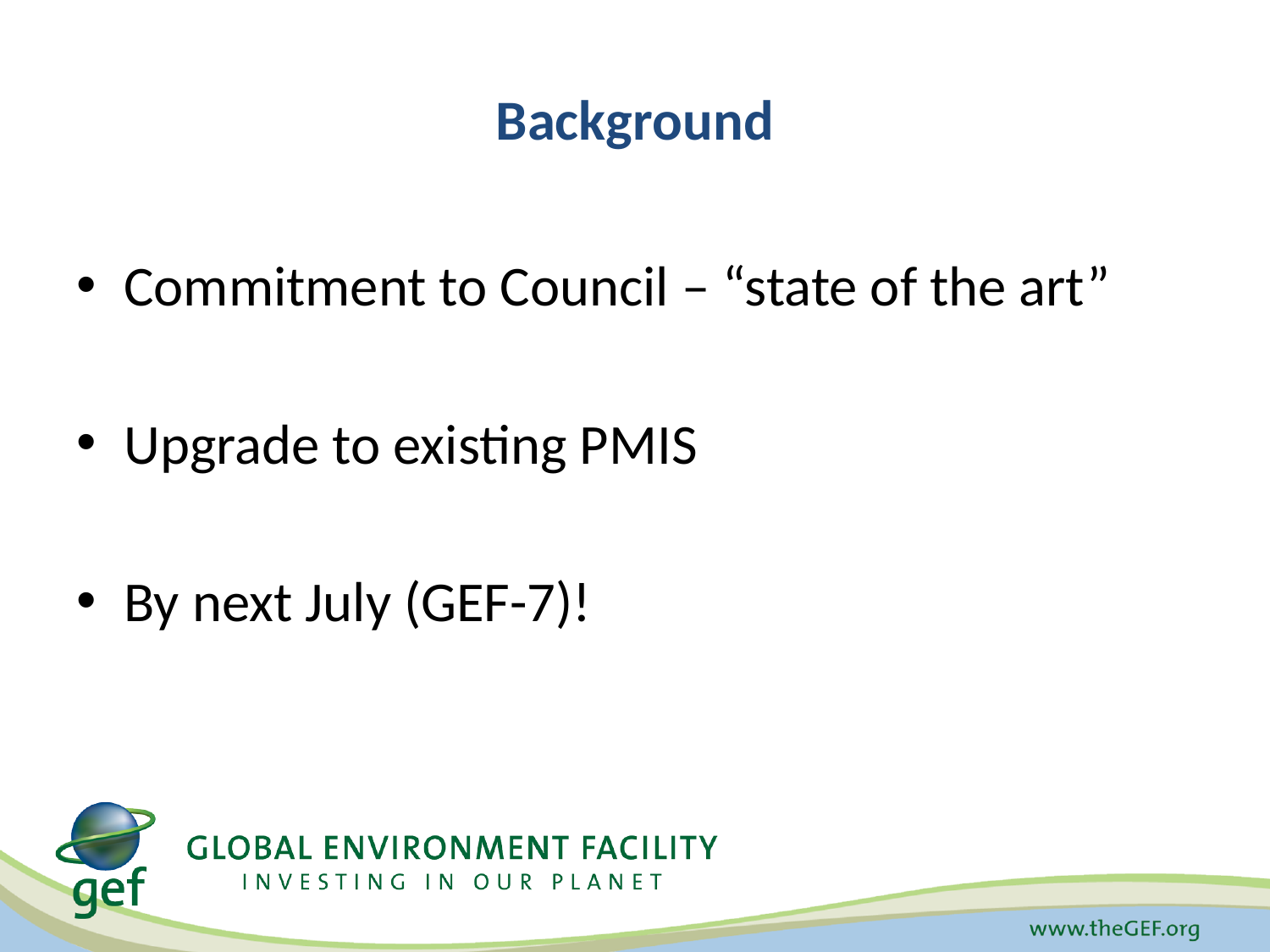

# Background
Commitment to Council – “state of the art”

Upgrade to existing PMIS

By next July (GEF-7)!